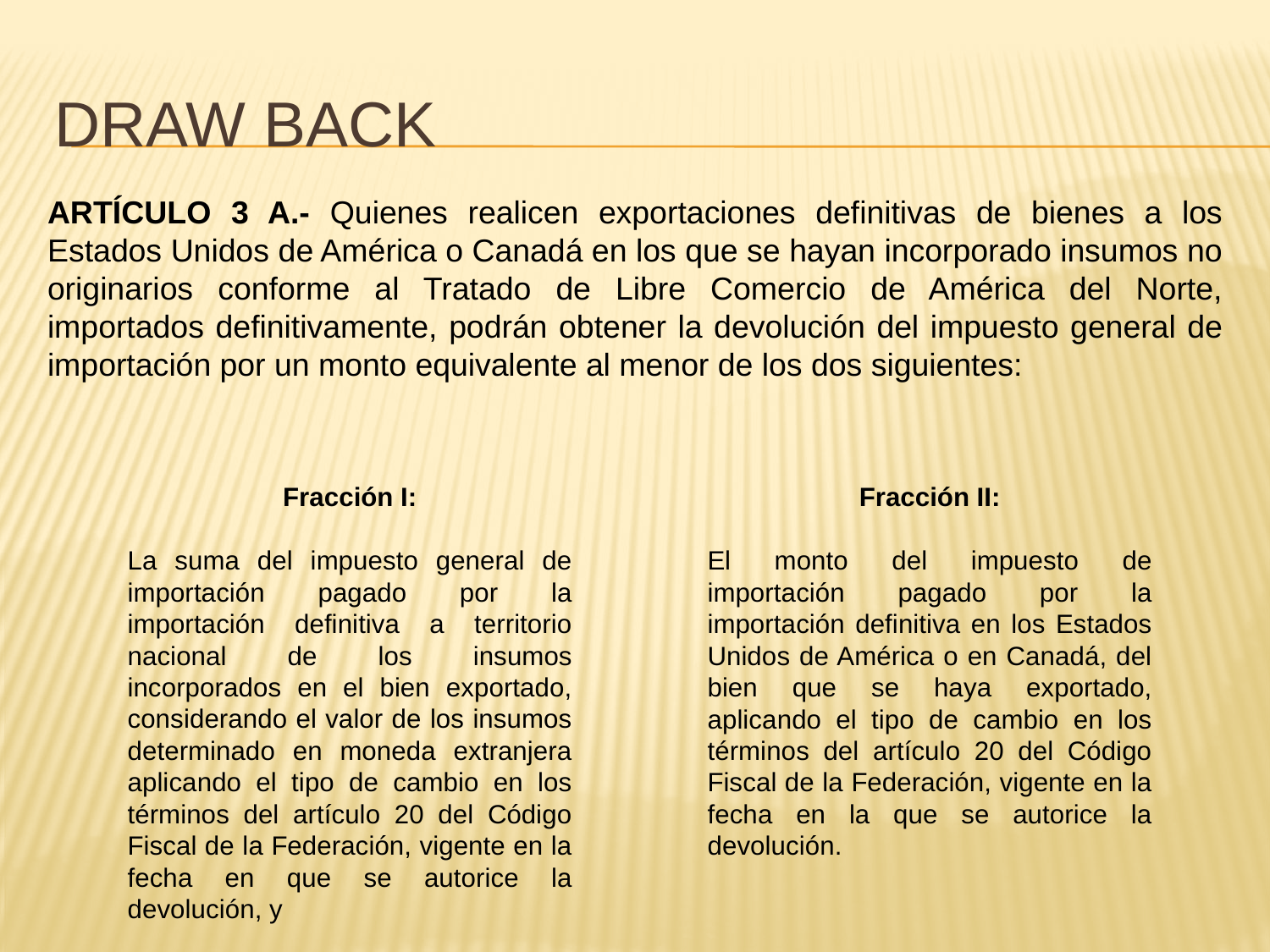

# DRAW BACK
ARTÍCULO 3 A.- Quienes realicen exportaciones definitivas de bienes a los Estados Unidos de América o Canadá en los que se hayan incorporado insumos no originarios conforme al Tratado de Libre Comercio de América del Norte, importados definitivamente, podrán obtener la devolución del impuesto general de importación por un monto equivalente al menor de los dos siguientes:

Fracción I:

La suma del impuesto general de importación pagado por la importación definitiva a territorio nacional de los insumos incorporados en el bien exportado, considerando el valor de los insumos determinado en moneda extranjera aplicando el tipo de cambio en los términos del artículo 20 del Código Fiscal de la Federación, vigente en la fecha en que se autorice la devolución, y

Fracción II:

El monto del impuesto de importación pagado por la importación definitiva en los Estados Unidos de América o en Canadá, del bien que se haya exportado, aplicando el tipo de cambio en los términos del artículo 20 del Código Fiscal de la Federación, vigente en la fecha en la que se autorice la devolución.